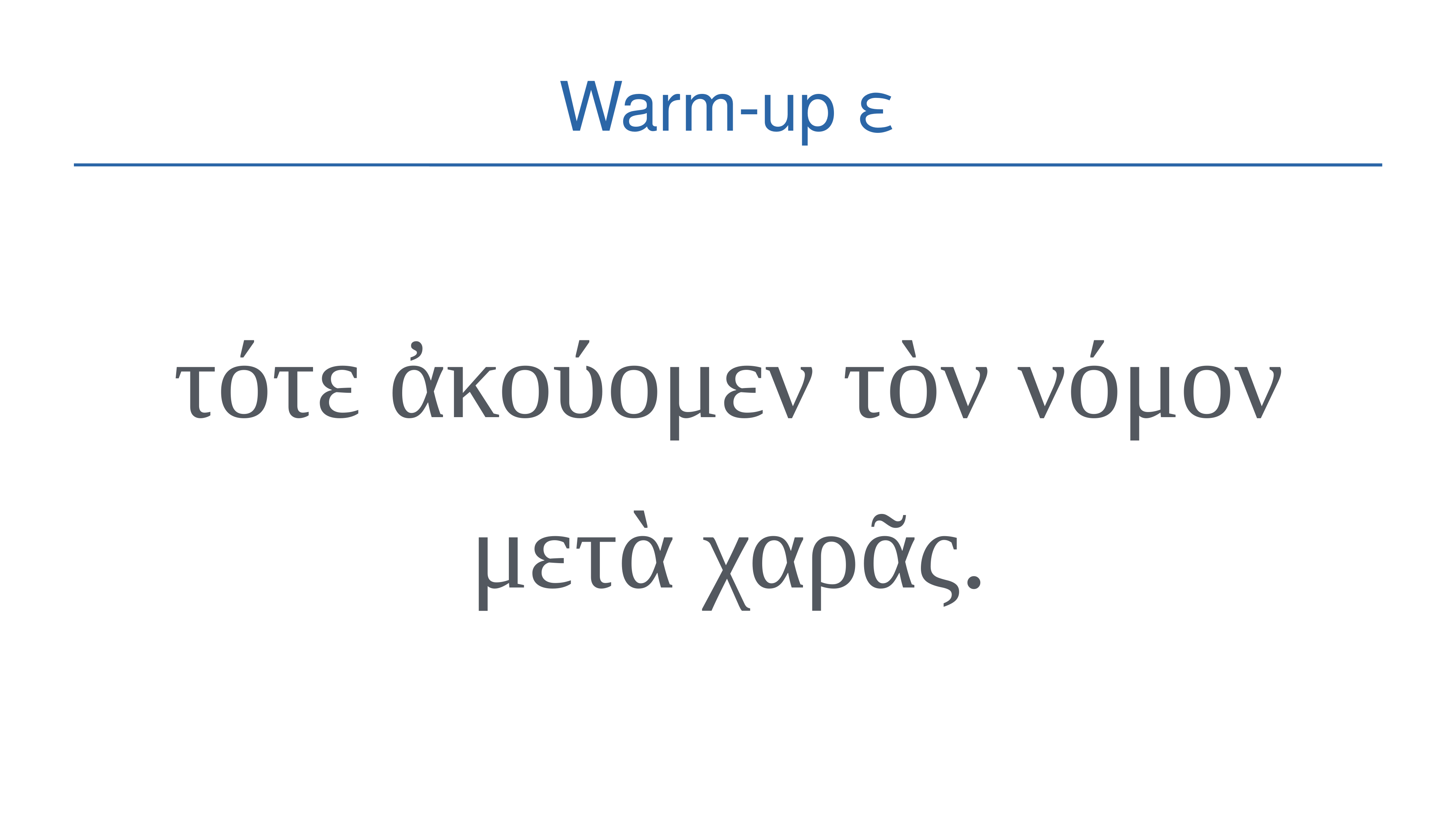

# Warm-up ε
τότε ἀκούομεν τὸν νόμον μετὰ χαρᾶς.